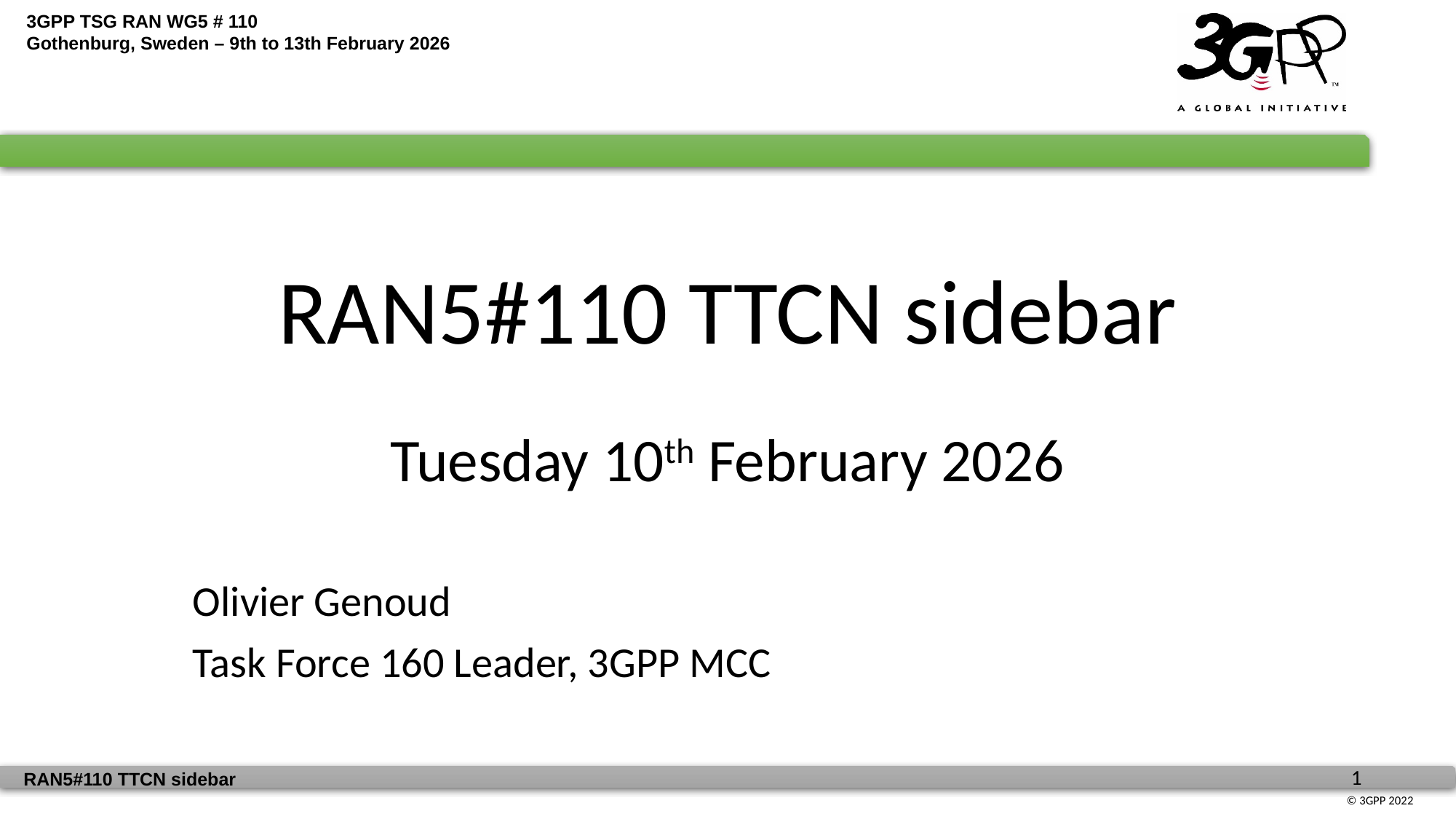

# RAN5#110 TTCN sidebar Tuesday 10th February 2026
Olivier Genoud
Task Force 160 Leader, 3GPP MCC